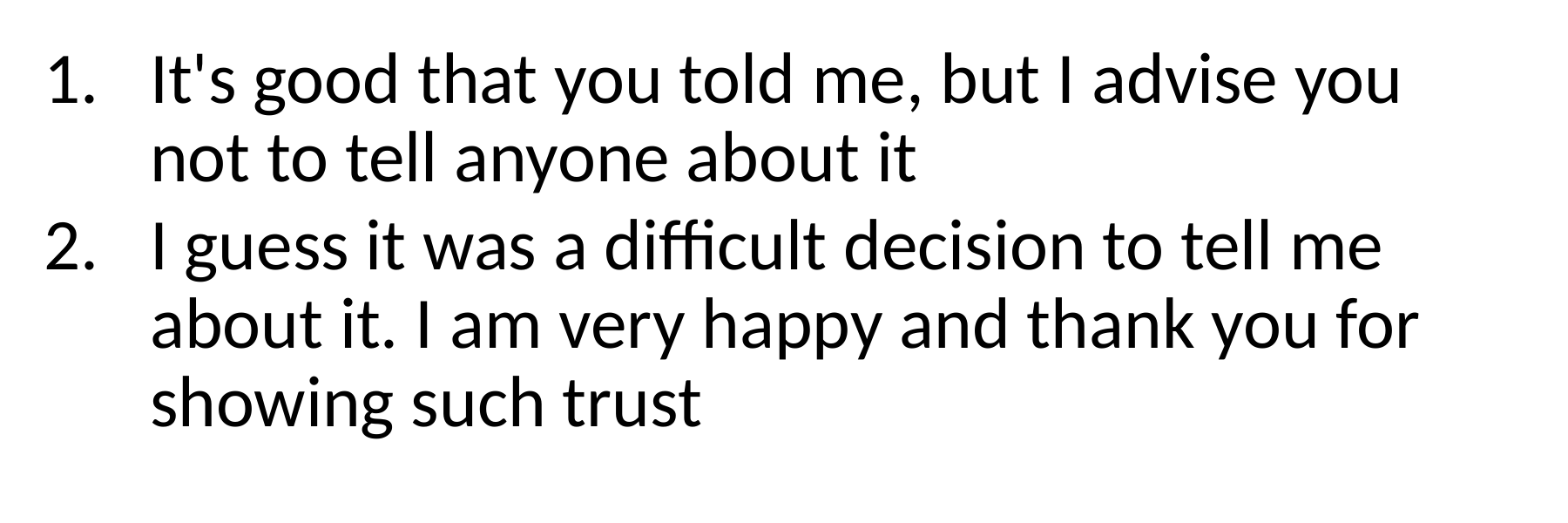

It's good that you told me, but I advise you not to tell anyone about it
I guess it was a difficult decision to tell me about it. I am very happy and thank you for showing such trust